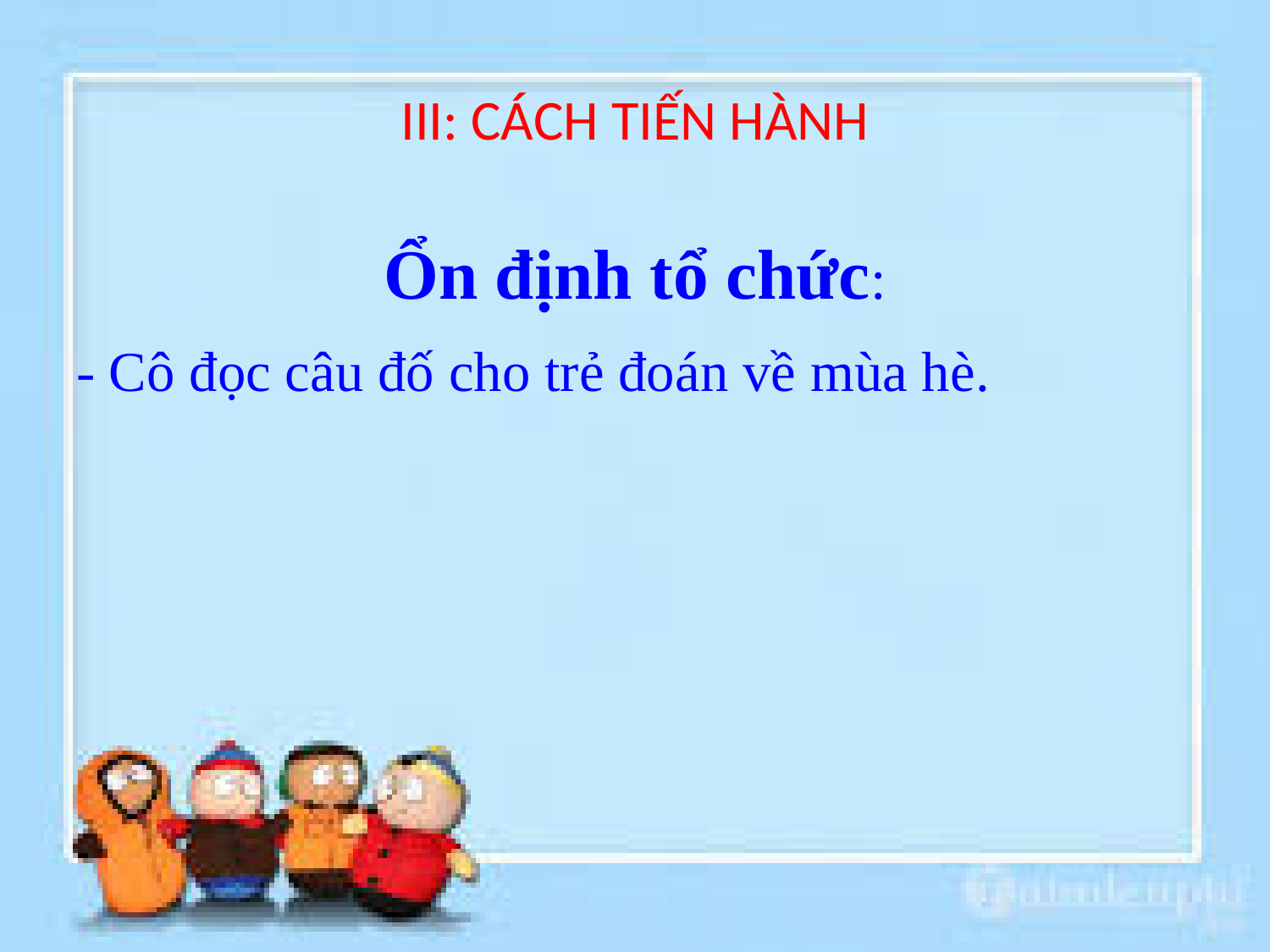

# III: CÁCH TIẾN HÀNH
 Ổn định tổ chức:
- Cô đọc câu đố cho trẻ đoán về mùa hè.